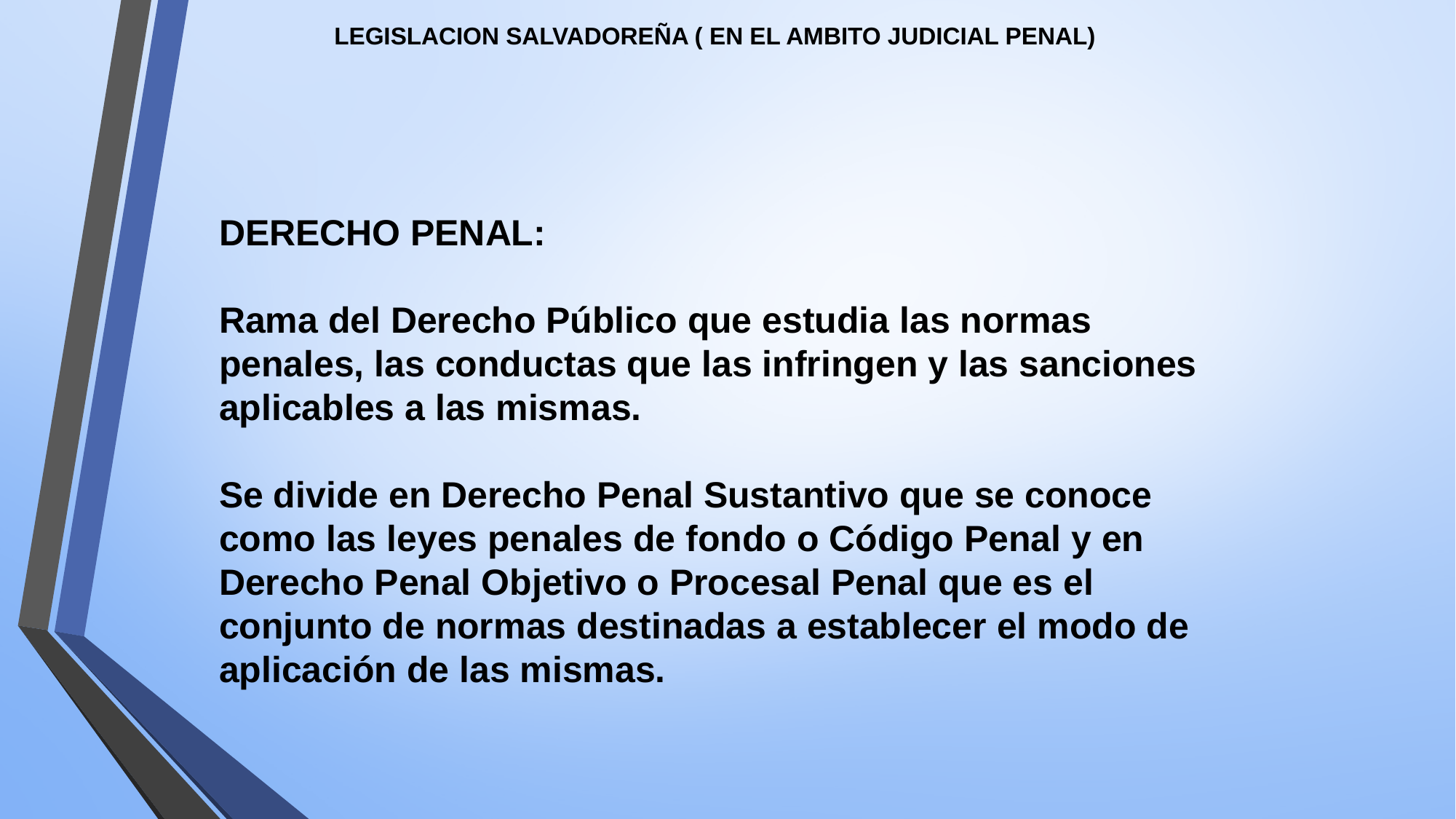

LEGISLACION SALVADOREÑA ( EN EL AMBITO JUDICIAL PENAL)
# DERECHO PENAL: Rama del Derecho Público que estudia las normas penales, las conductas que las infringen y las sanciones aplicables a las mismas. Se divide en Derecho Penal Sustantivo que se conoce como las leyes penales de fondo o Código Penal y en Derecho Penal Objetivo o Procesal Penal que es el conjunto de normas destinadas a establecer el modo de aplicación de las mismas.